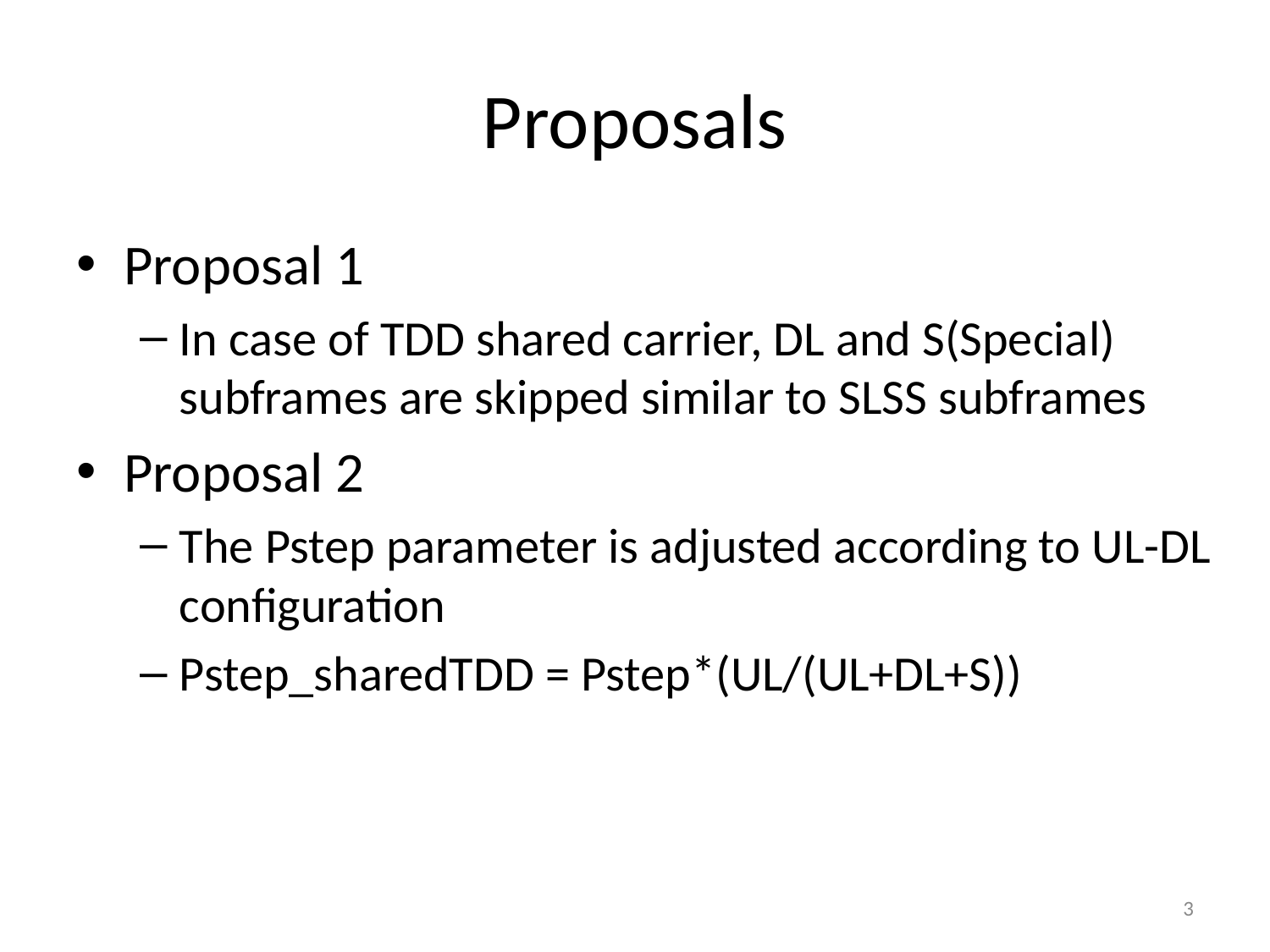

# Proposals
Proposal 1
In case of TDD shared carrier, DL and S(Special) subframes are skipped similar to SLSS subframes
Proposal 2
The Pstep parameter is adjusted according to UL-DL configuration
Pstep_sharedTDD = Pstep*(UL/(UL+DL+S))

3